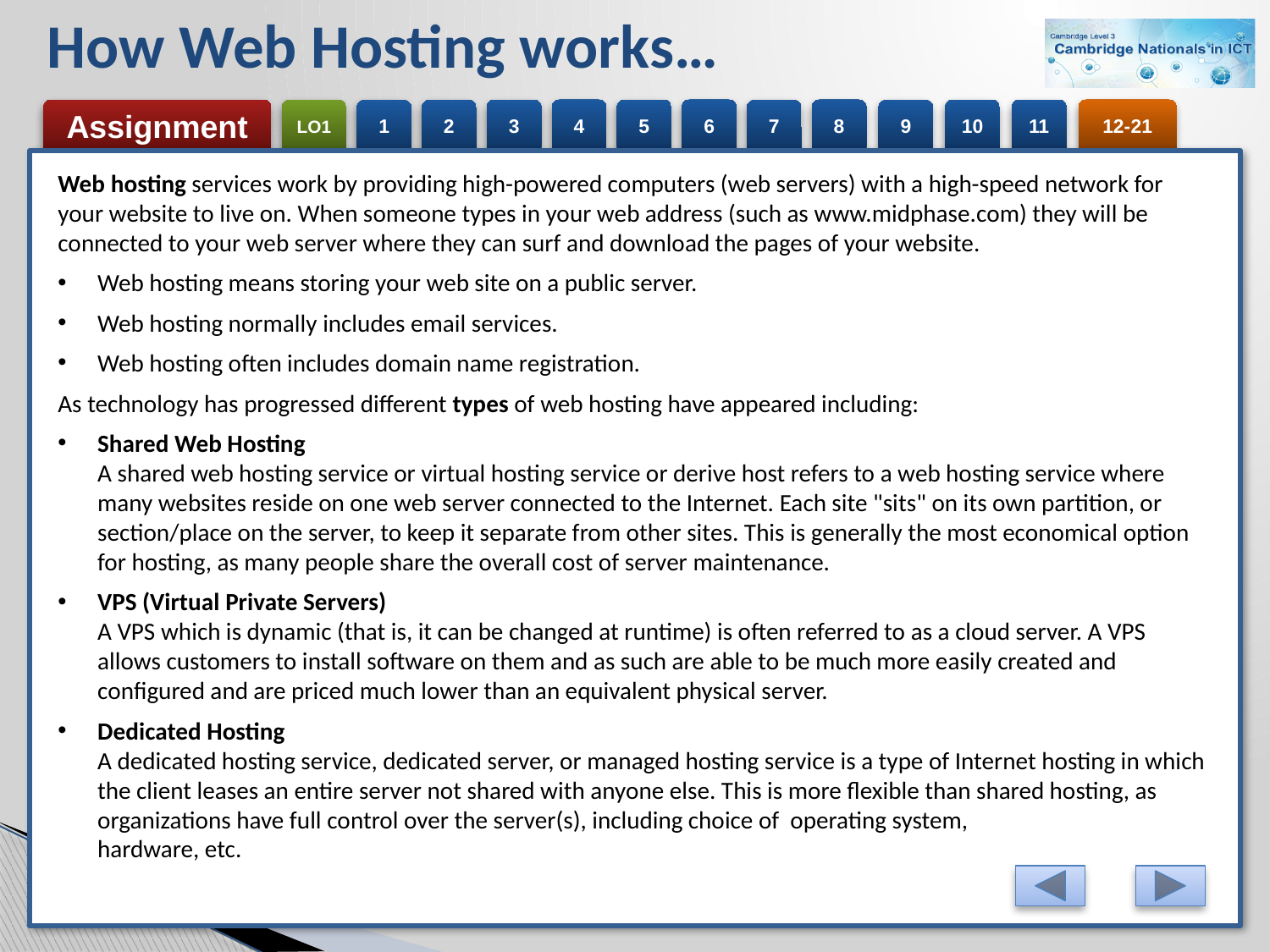

# How Web Hosting works…

Web hosting services work by providing high-powered computers (web servers) with a high-speed network for your website to live on. When someone types in your web address (such as www.midphase.com) they will be connected to your web server where they can surf and download the pages of your website.
Web hosting means storing your web site on a public server.
Web hosting normally includes email services.
Web hosting often includes domain name registration.
As technology has progressed different types of web hosting have appeared including:
Shared Web Hosting
A shared web hosting service or virtual hosting service or derive host refers to a web hosting service where many websites reside on one web server connected to the Internet. Each site "sits" on its own partition, or section/place on the server, to keep it separate from other sites. This is generally the most economical option for hosting, as many people share the overall cost of server maintenance.
VPS (Virtual Private Servers)
A VPS which is dynamic (that is, it can be changed at runtime) is often referred to as a cloud server. A VPS allows customers to install software on them and as such are able to be much more easily created and configured and are priced much lower than an equivalent physical server.
Dedicated Hosting
A dedicated hosting service, dedicated server, or managed hosting service is a type of Internet hosting in which the client leases an entire server not shared with anyone else. This is more flexible than shared hosting, as organizations have full control over the server(s), including choice of  operating system,
hardware, etc.